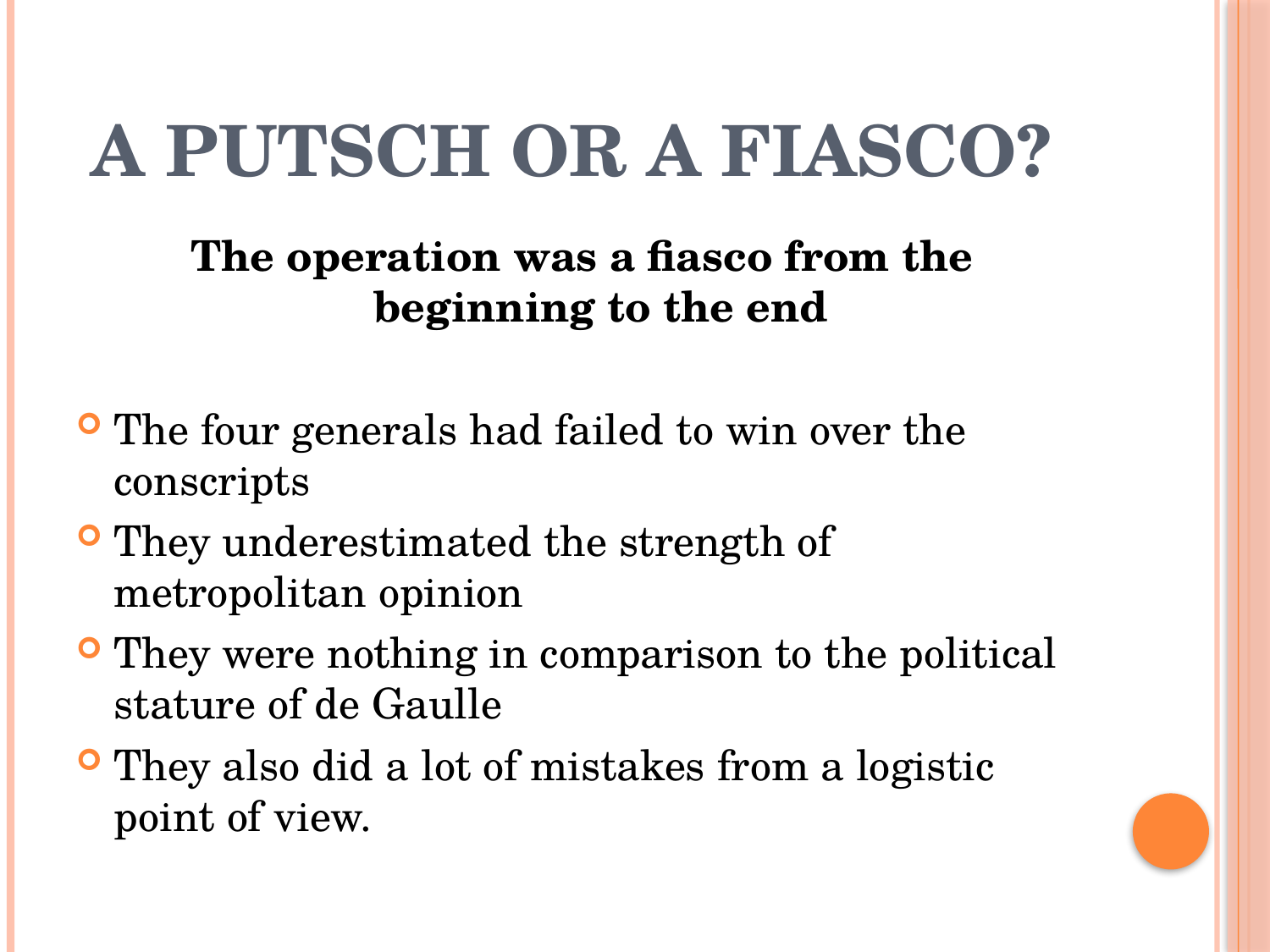

# A PUTSCH OR A FIASCO?
The operation was a fiasco from the beginning to the end

The four generals had failed to win over the conscripts
They underestimated the strength of metropolitan opinion
They were nothing in comparison to the political stature of de Gaulle
They also did a lot of mistakes from a logistic point of view.